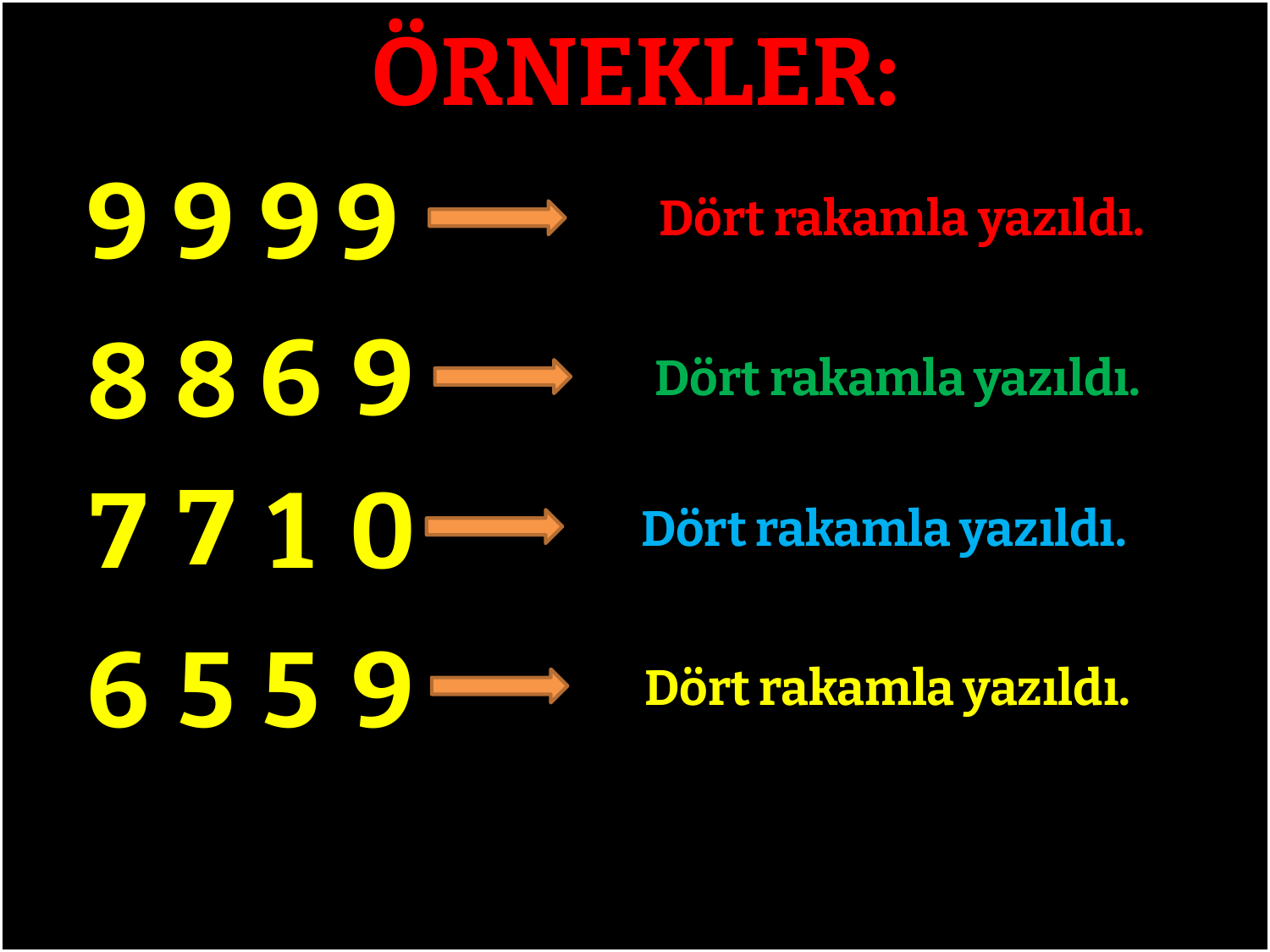

ÖRNEKLER:
9
9
9
9
Dört rakamla yazıldı.

#
9
6
8
8
Dört rakamla yazıldı.

7
7
1
0
Dört rakamla yazıldı.

9
5
6
5
Dört rakamla yazıldı.